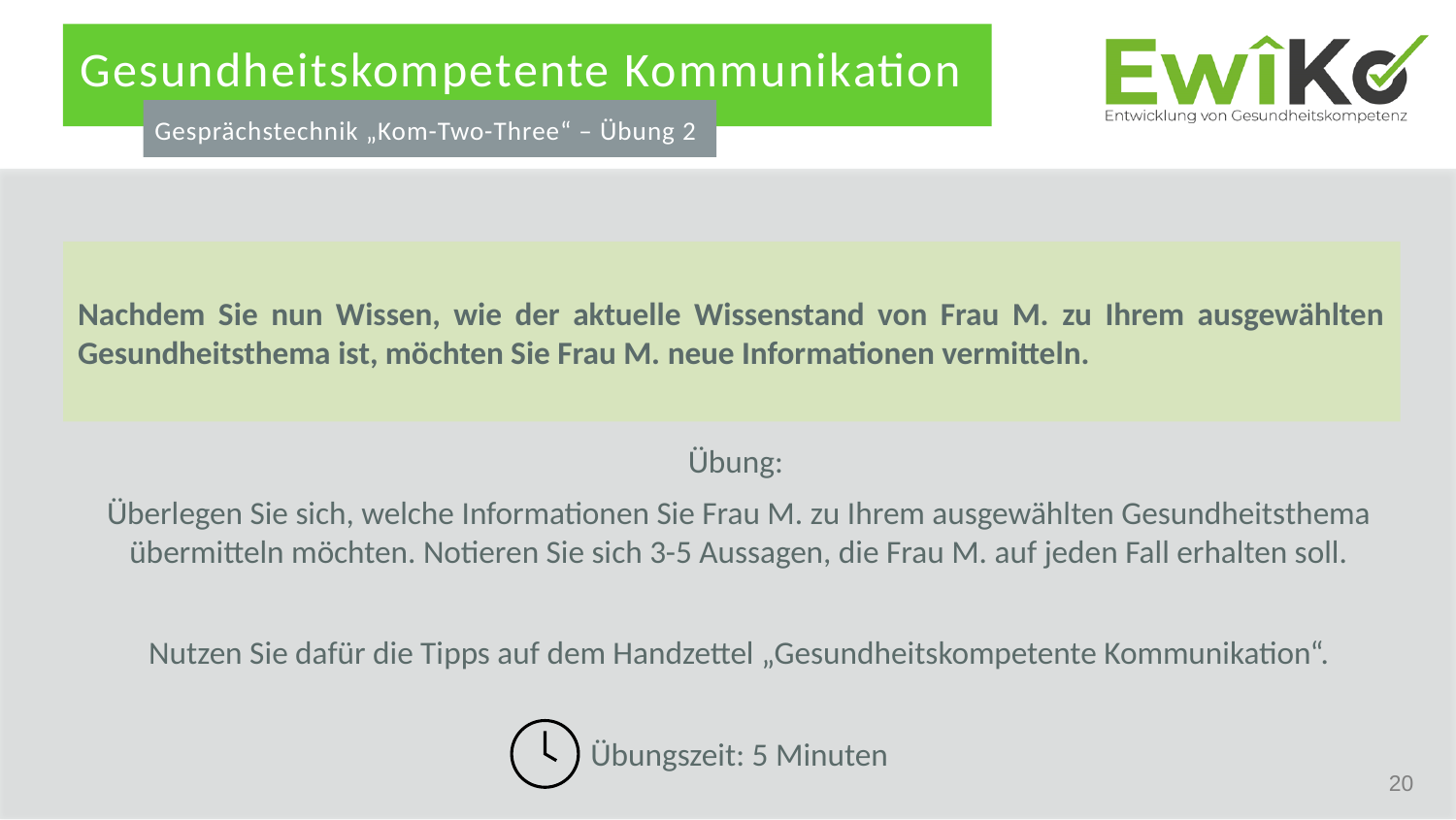

Gesundheitskompetente Kommunikation
Gesprächstechnik „Kom-Two-Three“ – Übung 2
Nachdem Sie nun Wissen, wie der aktuelle Wissenstand von Frau M. zu Ihrem ausgewählten Gesundheitsthema ist, möchten Sie Frau M. neue Informationen vermitteln.
Übung:
Überlegen Sie sich, welche Informationen Sie Frau M. zu Ihrem ausgewählten Gesundheitsthema übermitteln möchten. Notieren Sie sich 3-5 Aussagen, die Frau M. auf jeden Fall erhalten soll.

Nutzen Sie dafür die Tipps auf dem Handzettel „Gesundheitskompetente Kommunikation“.

Übungszeit: 5 Minuten